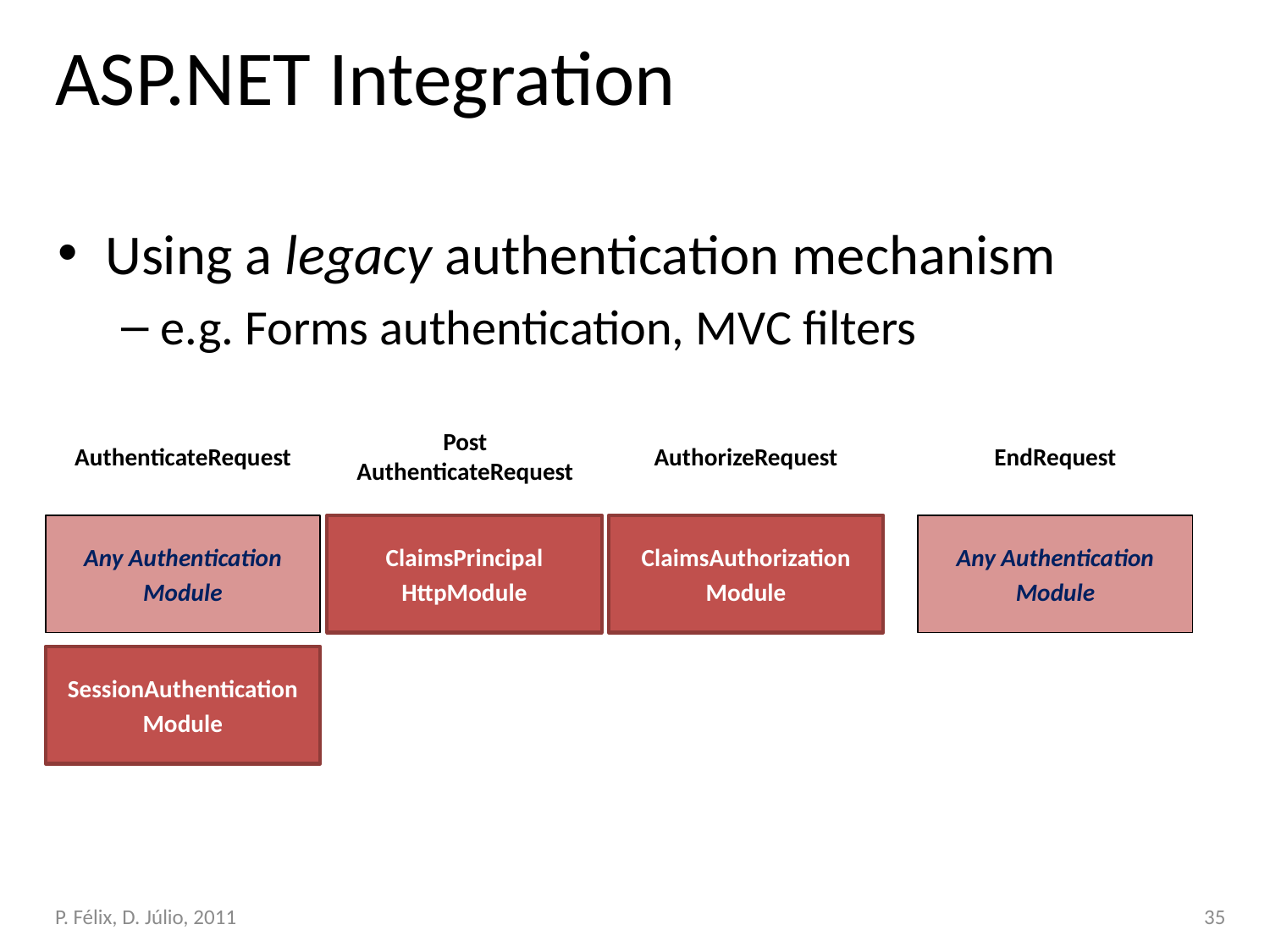

# ASP.NET Integration
Using a legacy authentication mechanism
e.g. Forms authentication, MVC filters

AuthenticateRequest
Post
AuthenticateRequest
AuthorizeRequest
EndRequest
Any Authentication
Module
ClaimsPrincipal
HttpModule
ClaimsAuthorization
Module
Any Authentication
Module
SessionAuthentication
Module
P. Félix, D. Júlio, 2011
35